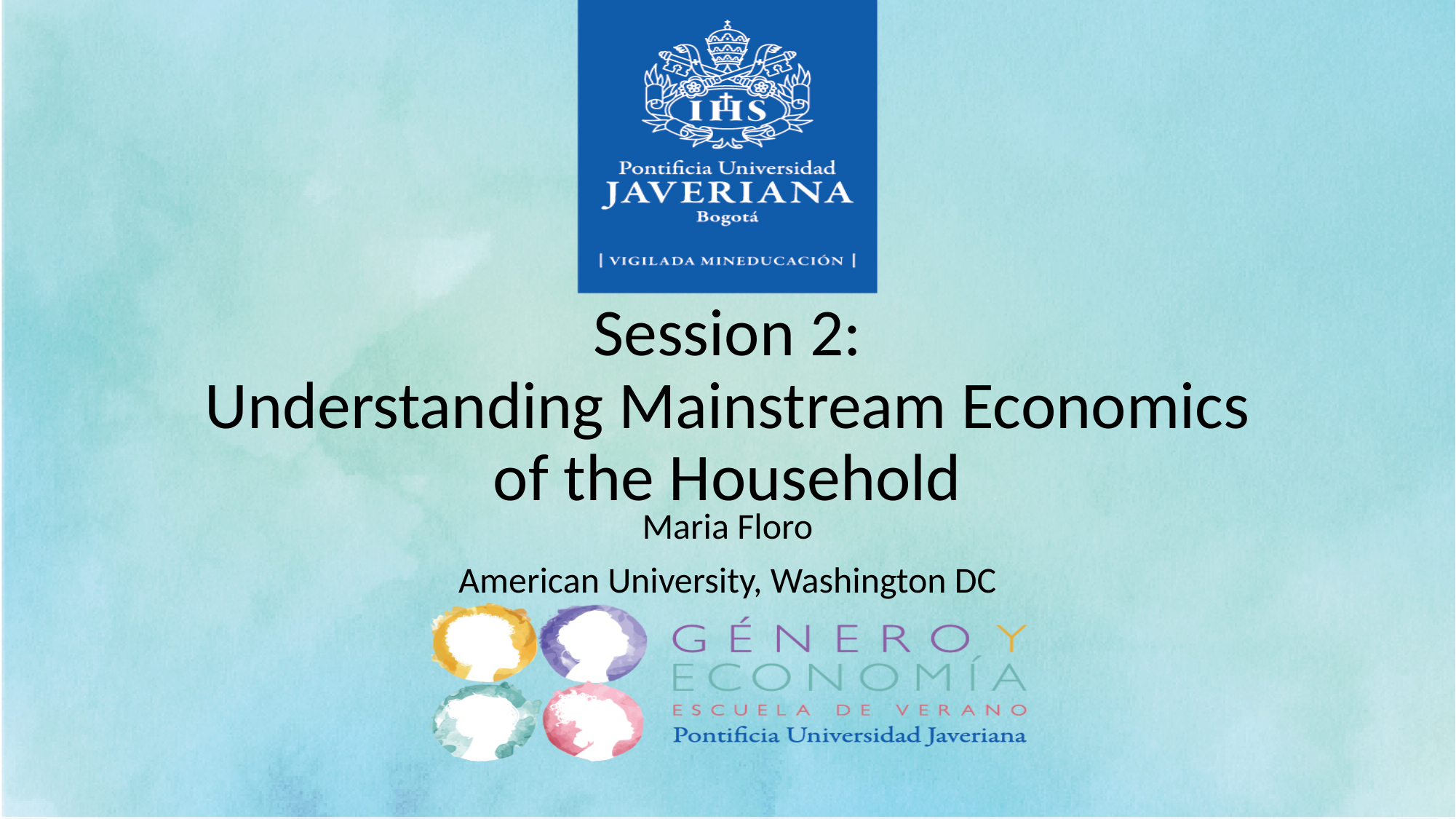

Session 2:
Understanding Mainstream Economics of the Household
Maria Floro
American University, Washington DC